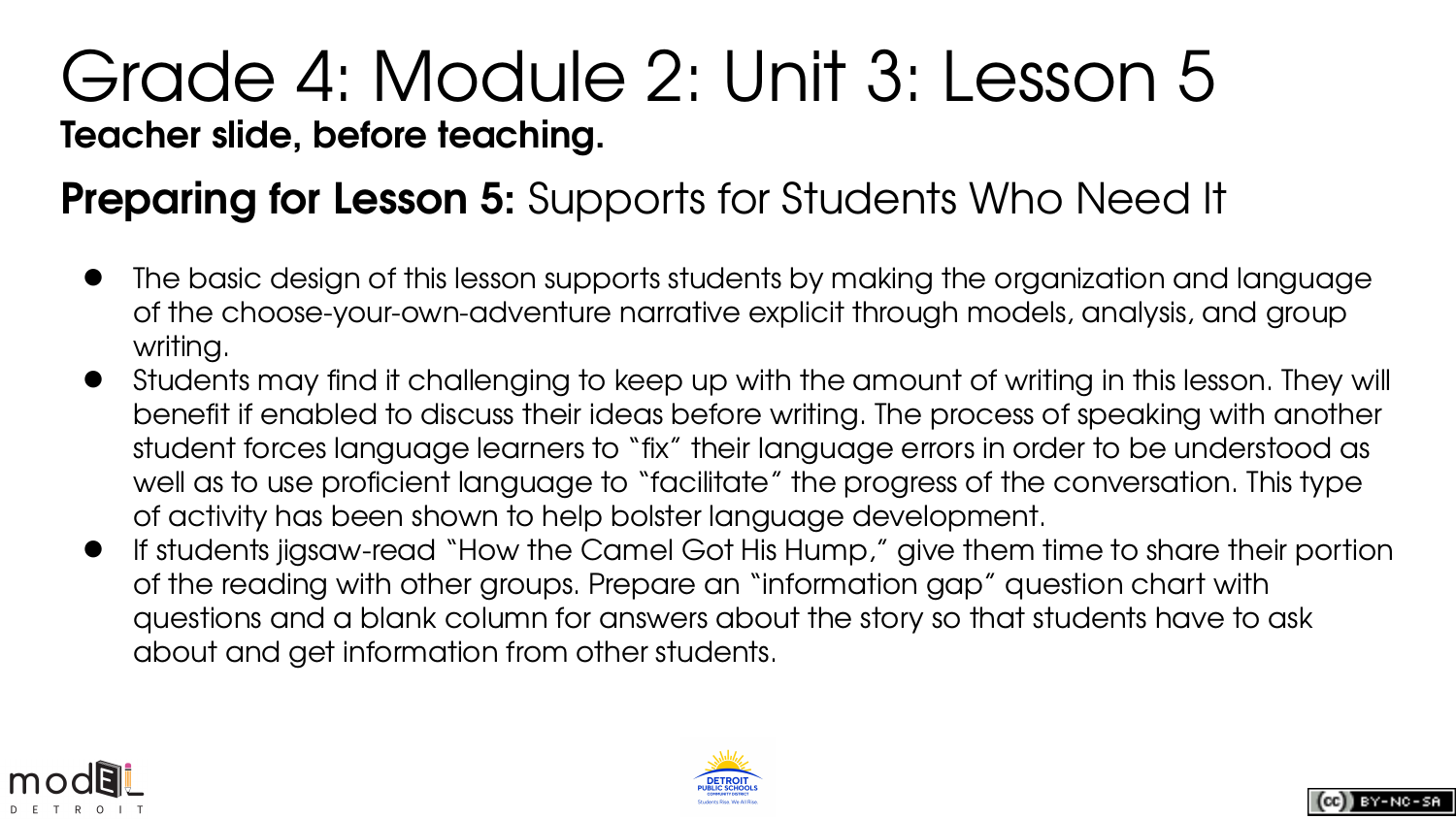

# Grade 4: Module 2: Unit 3: Lesson 5
Teacher slide, before teaching.
Preparing for Lesson 5: Supports for Students Who Need It
The basic design of this lesson supports students by making the organization and language of the choose-your-own-adventure narrative explicit through models, analysis, and group writing.
Students may find it challenging to keep up with the amount of writing in this lesson. They will benefit if enabled to discuss their ideas before writing. The process of speaking with another student forces language learners to “fix” their language errors in order to be understood as well as to use proficient language to “facilitate” the progress of the conversation. This type of activity has been shown to help bolster language development.
If students jigsaw-read “How the Camel Got His Hump,” give them time to share their portion of the reading with other groups. Prepare an “information gap” question chart with questions and a blank column for answers about the story so that students have to ask about and get information from other students.